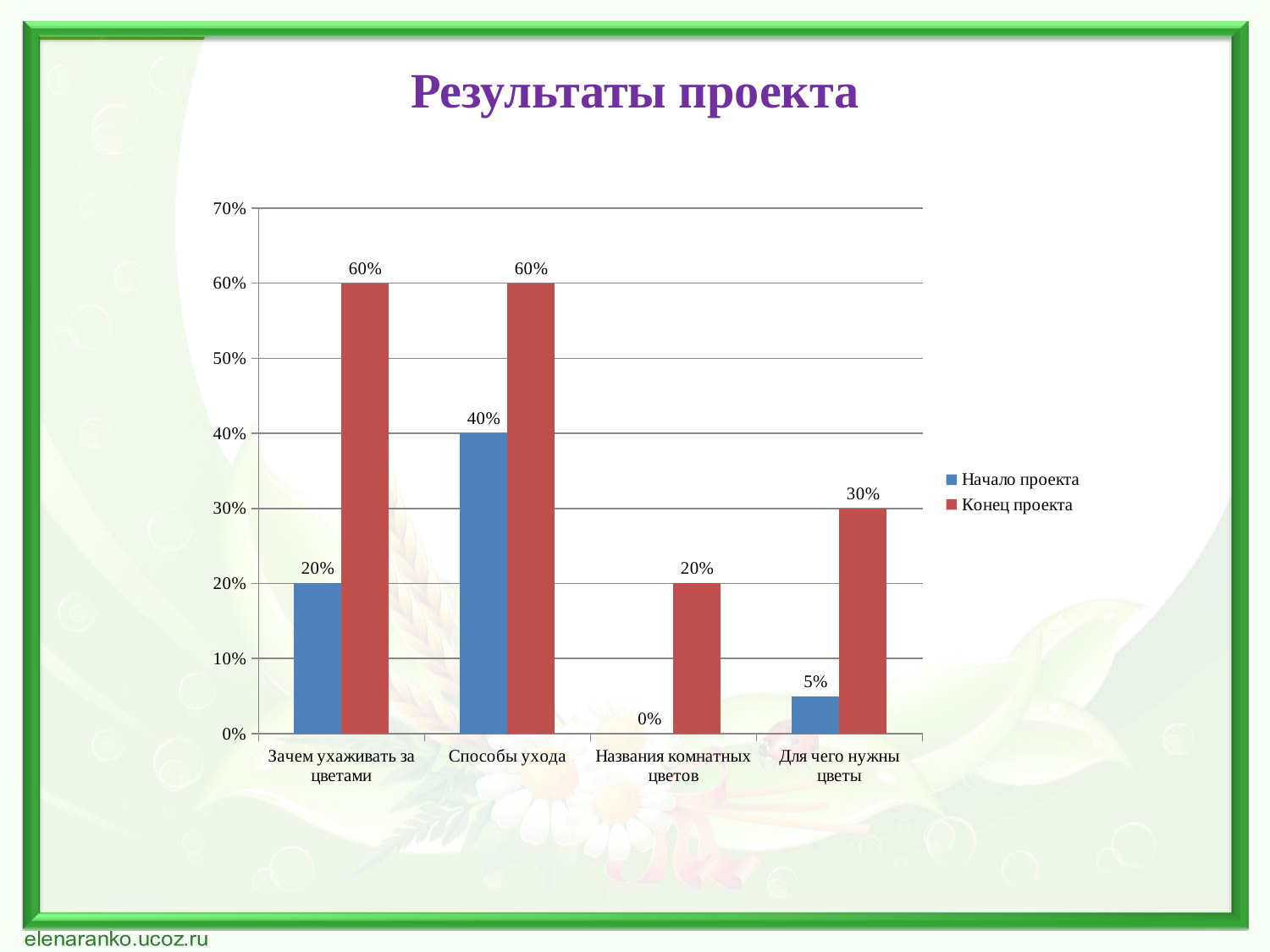

# Результаты проекта

### Chart

| Category | Начало проекта | Конец проекта |
|---|---|---|
| Зачем ухаживать за цветами | 0.2 | 0.6000000000000003 |
| Способы ухода | 0.4 | 0.6000000000000003 |
| Названия комнатных цветов | 0.0 | 0.2 |
| Для чего нужны цветы | 0.05000000000000002 | 0.30000000000000016 |